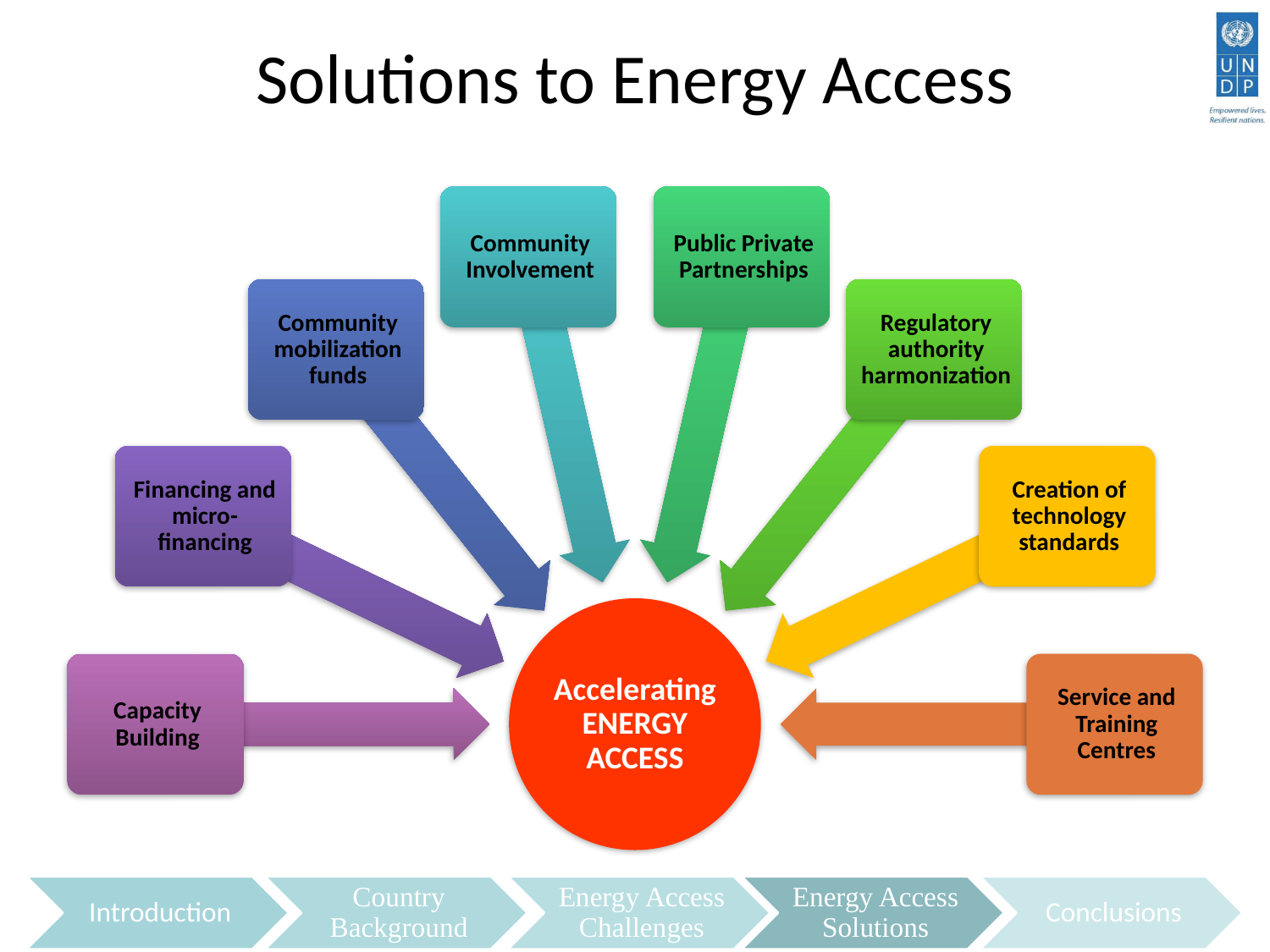

# Solutions to Energy Access
Accelerating ENERGY ACCESS
Capacity Building
Financing and micro-financing
Community mobilization funds
Community Involvement
Public Private Partnerships
Regulatory authority harmonization
Creation of technology standards
Service and Training Centres
Introduction
Country Background
Energy Access Challenges
Energy Access Solutions
Conclusions